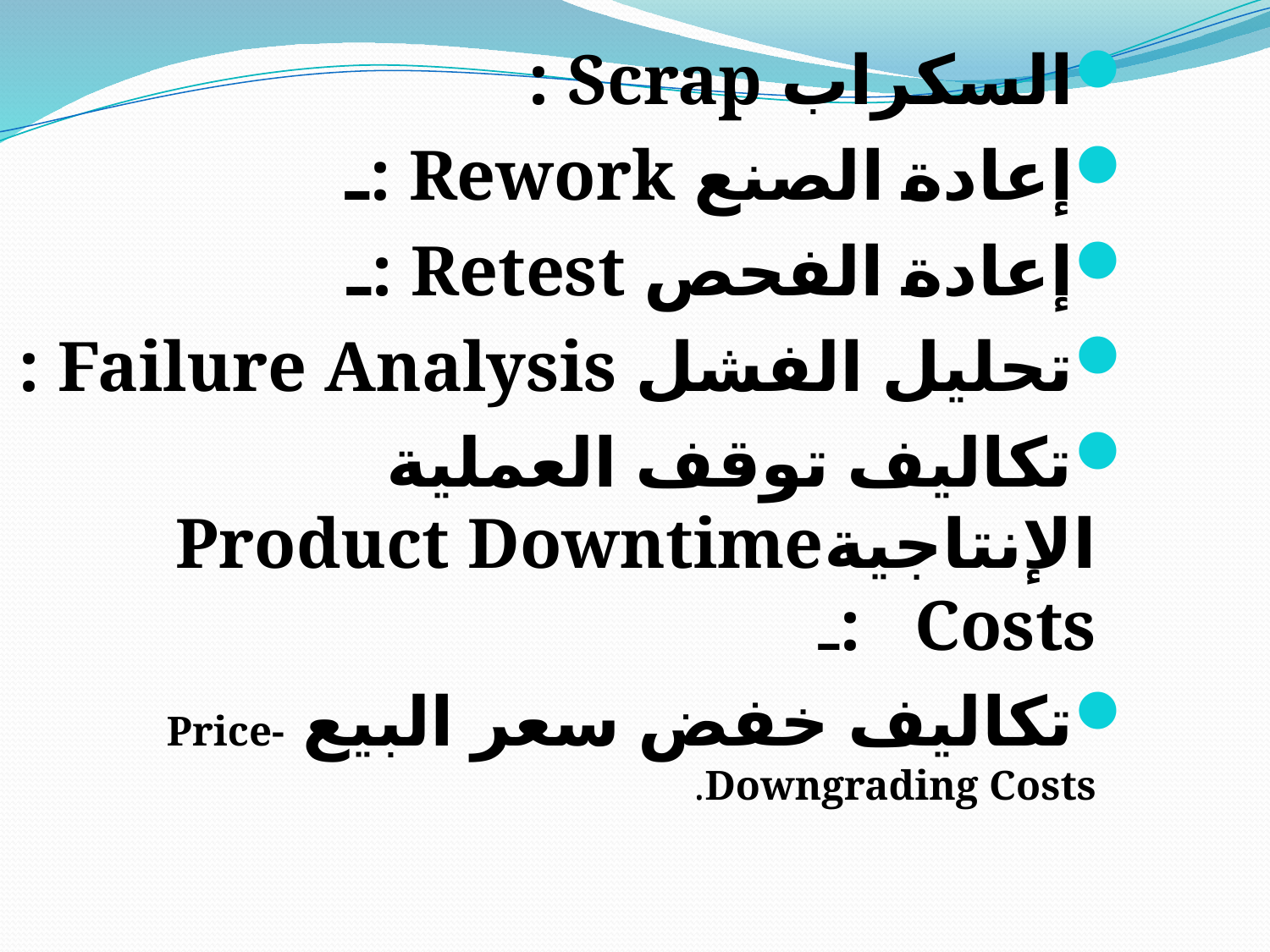

السكراب Scrap :
إعادة الصنع Rework :ـ
إعادة الفحص Retest :ـ
تحليل الفشل Failure Analysis :
تكاليف توقف العملية الإنتاجيةProduct Downtime Costs   :ـ
تكاليف خفض سعر البيع Price-Downgrading Costs.